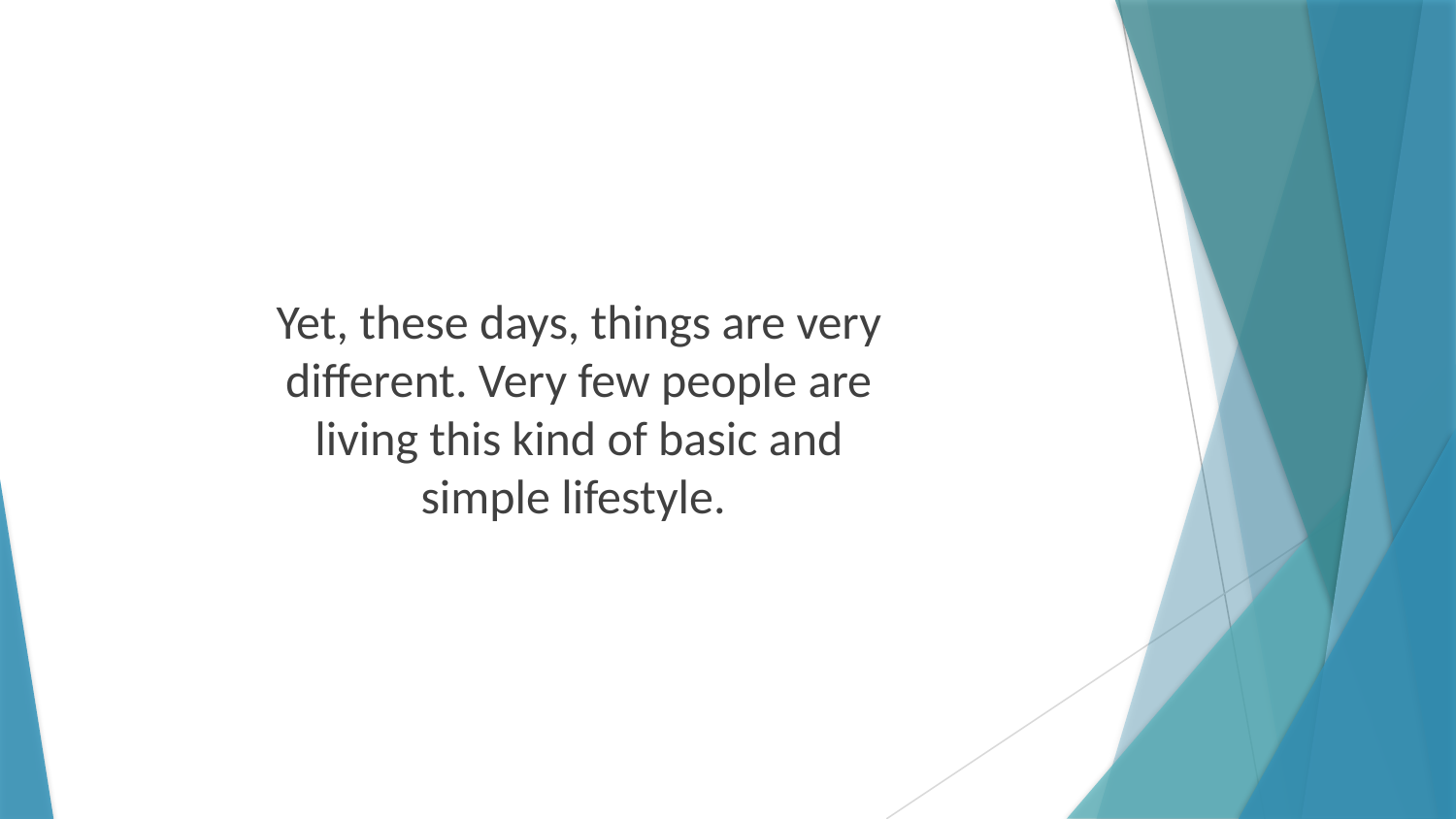

Yet, these days, things are very different. Very few people are living this kind of basic and simple lifestyle.